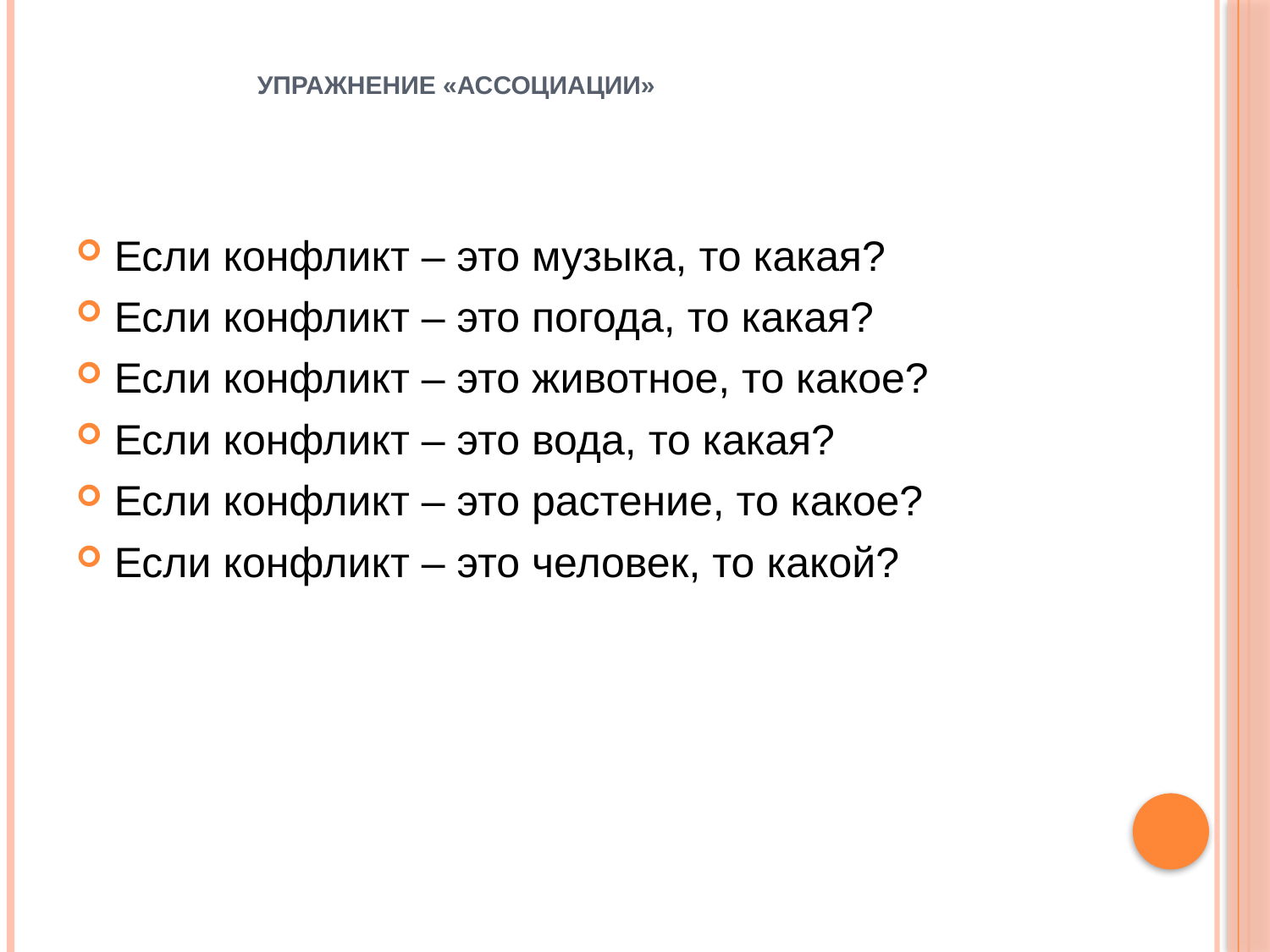

# Упражнение «Ассоциации»
Если конфликт – это музыка, то какая?
Если конфликт – это погода, то какая?
Если конфликт – это животное, то какое?
Если конфликт – это вода, то какая?
Если конфликт – это растение, то какое?
Если конфликт – это человек, то какой?